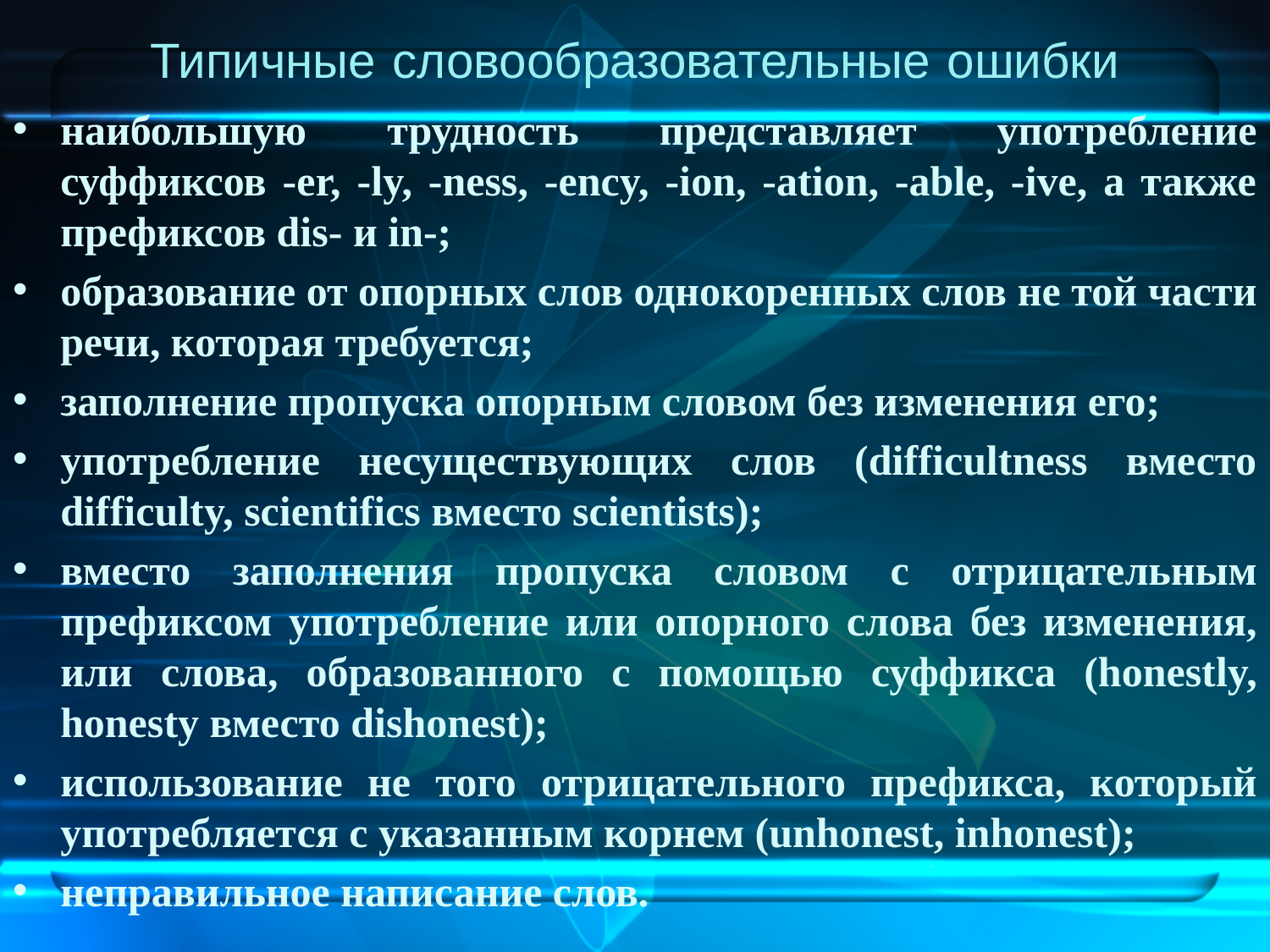

# Типичные словообразовательные ошибки
наибольшую трудность представляет употребление суффиксов -er, -ly, -ness, -ency, -ion, -ation, -able, -ive, а также префиксов dis- и in-;
образование от опорных слов однокоренных слов не той части речи, которая требуется;
заполнение пропуска опорным словом без изменения его;
употребление несуществующих слов (difficultness вместо difficulty, scientifics вместо scientists);
вместо заполнения пропуска словом с отрицательным префиксом употребление или опорного слова без изменения, или слова, образованного с помощью суффикса (honestly, honesty вместо dishonest);
использование не того отрицательного префикса, который употребляется с указанным корнем (unhonest, inhonest);
неправильное написание слов.